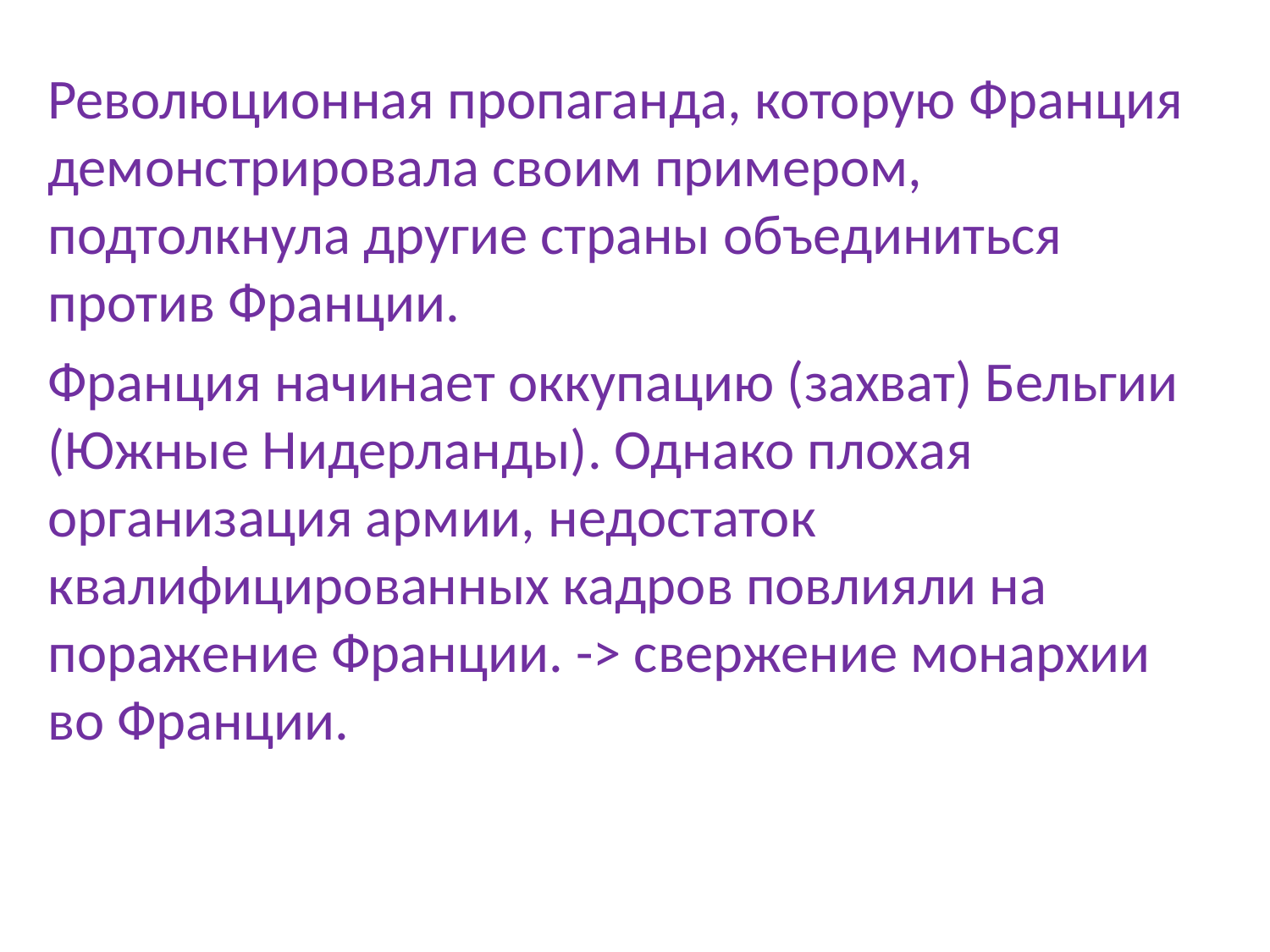

Революционная пропаганда, которую Франция демонстрировала своим примером,   подтолкнула другие страны объединиться против Франции.
Франция начинает оккупацию (захват) Бельгии (Южные Нидерланды). Однако плохая организация армии, недостаток квалифицированных кадров повлияли на поражение Франции. -> свержение монархии во Франции.